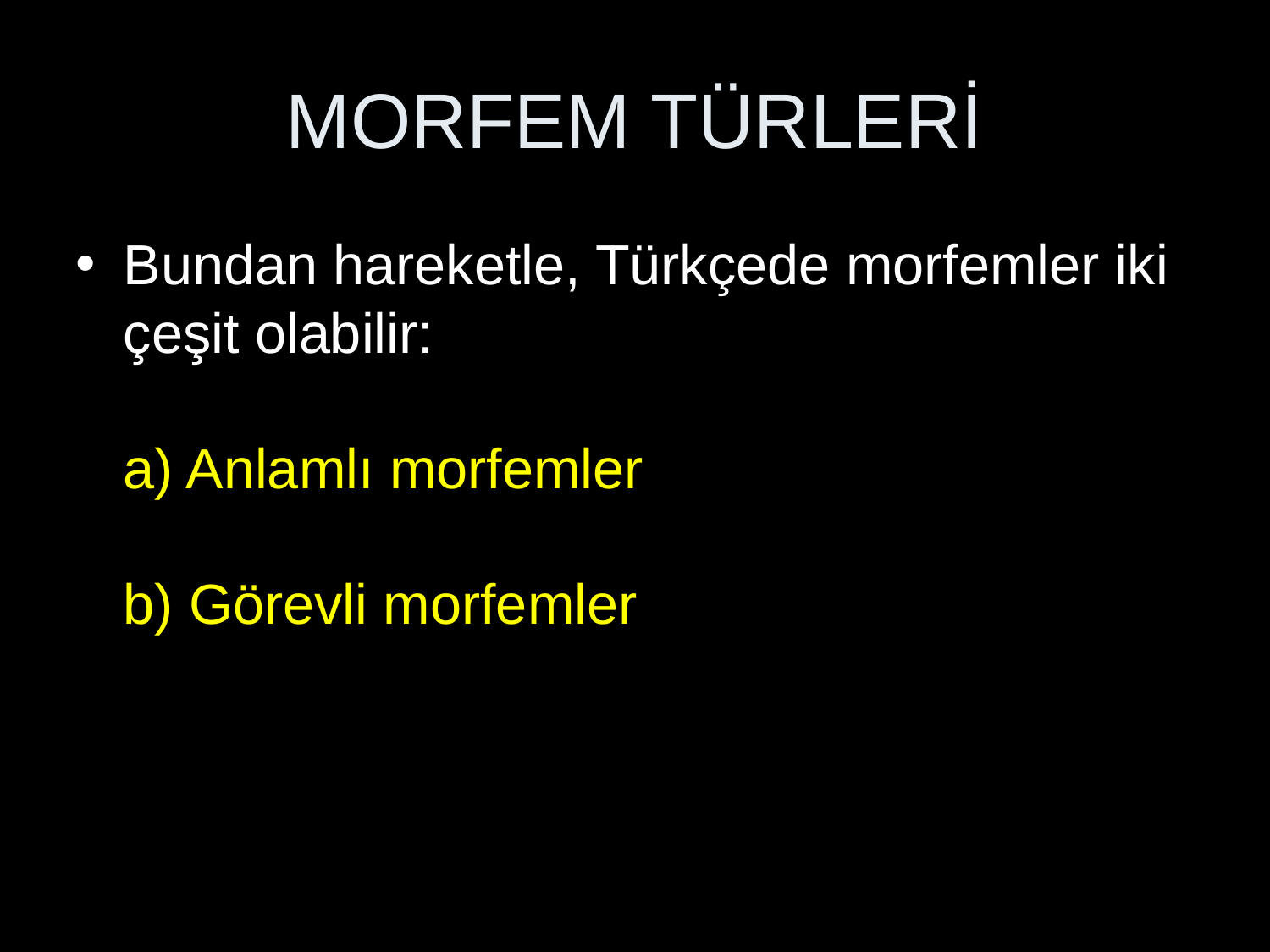

# MORFEM TÜRLERİ
Bundan hareketle, Türkçede morfemler iki çeşit olabilir:
a) Anlamlı morfemler
b) Görevli morfemler